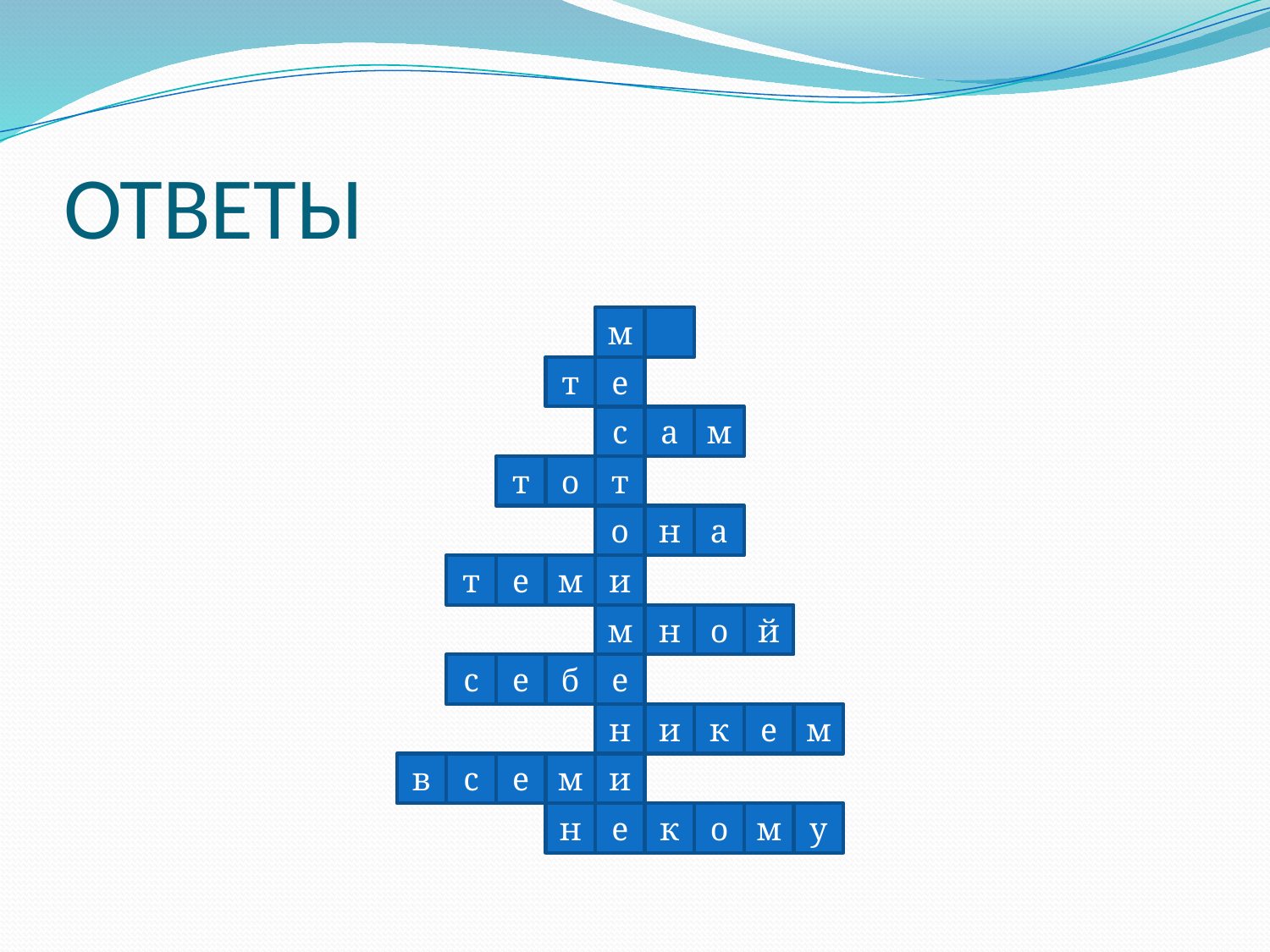

# ОТВЕТЫ

м

т
е
с
а
м
т
о
т
о
н
а
т
е
м
и
м
н
о
й
с
е
б
е
н
и
к
е
м
в
с
е
м
и
н
е
к
о
м
у